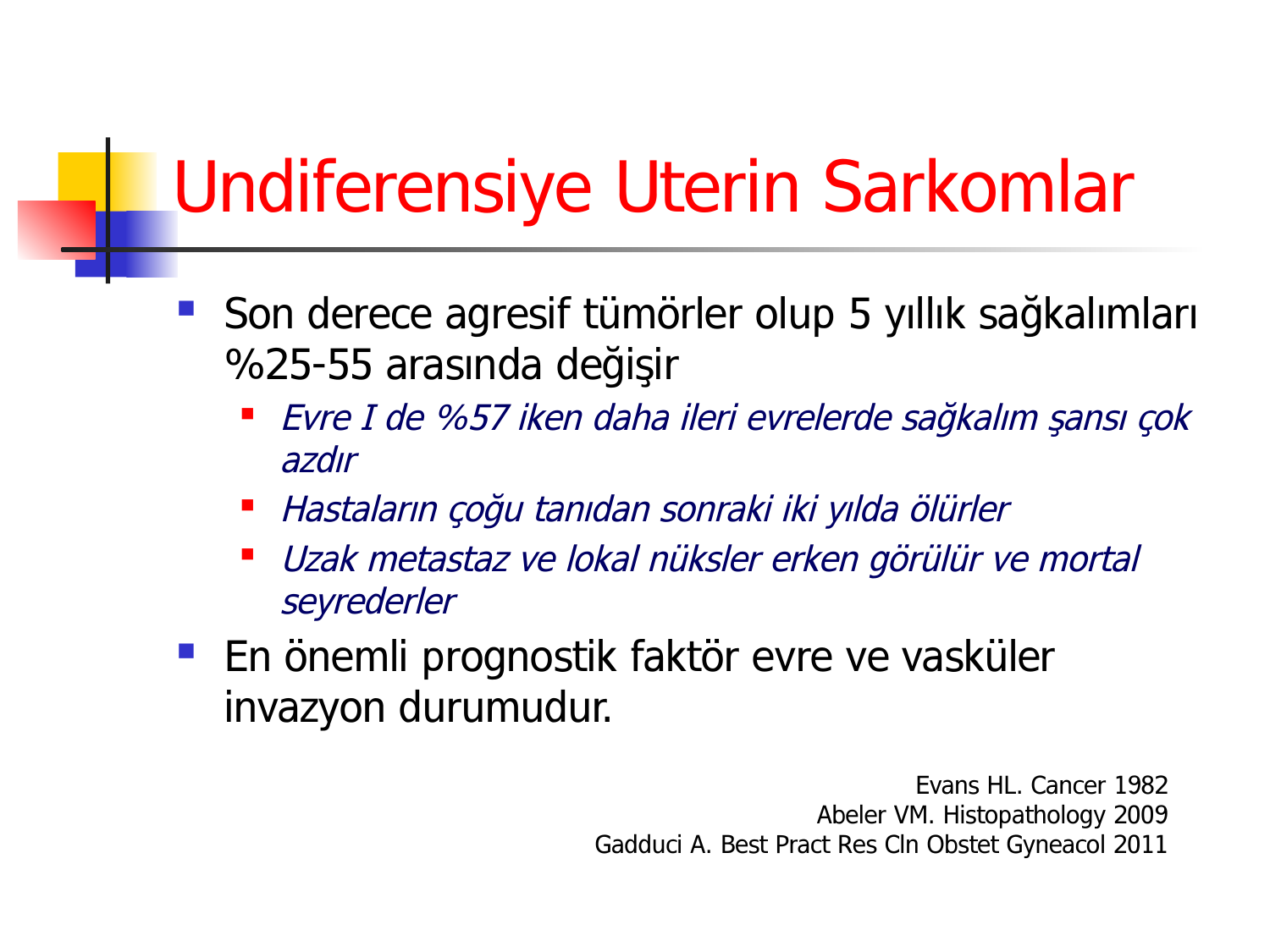

# Undiferensiye Uterin Sarkomlar
Son derece agresif tümörler olup 5 yıllık sağkalımları %25-55 arasında değişir
Evre I de %57 iken daha ileri evrelerde sağkalım şansı çok azdır
Hastaların çoğu tanıdan sonraki iki yılda ölürler
Uzak metastaz ve lokal nüksler erken görülür ve mortal seyrederler
En önemli prognostik faktör evre ve vasküler invazyon durumudur.

Evans HL. Cancer 1982
Abeler VM. Histopathology 2009
Gadduci A. Best Pract Res Cln Obstet Gyneacol 2011